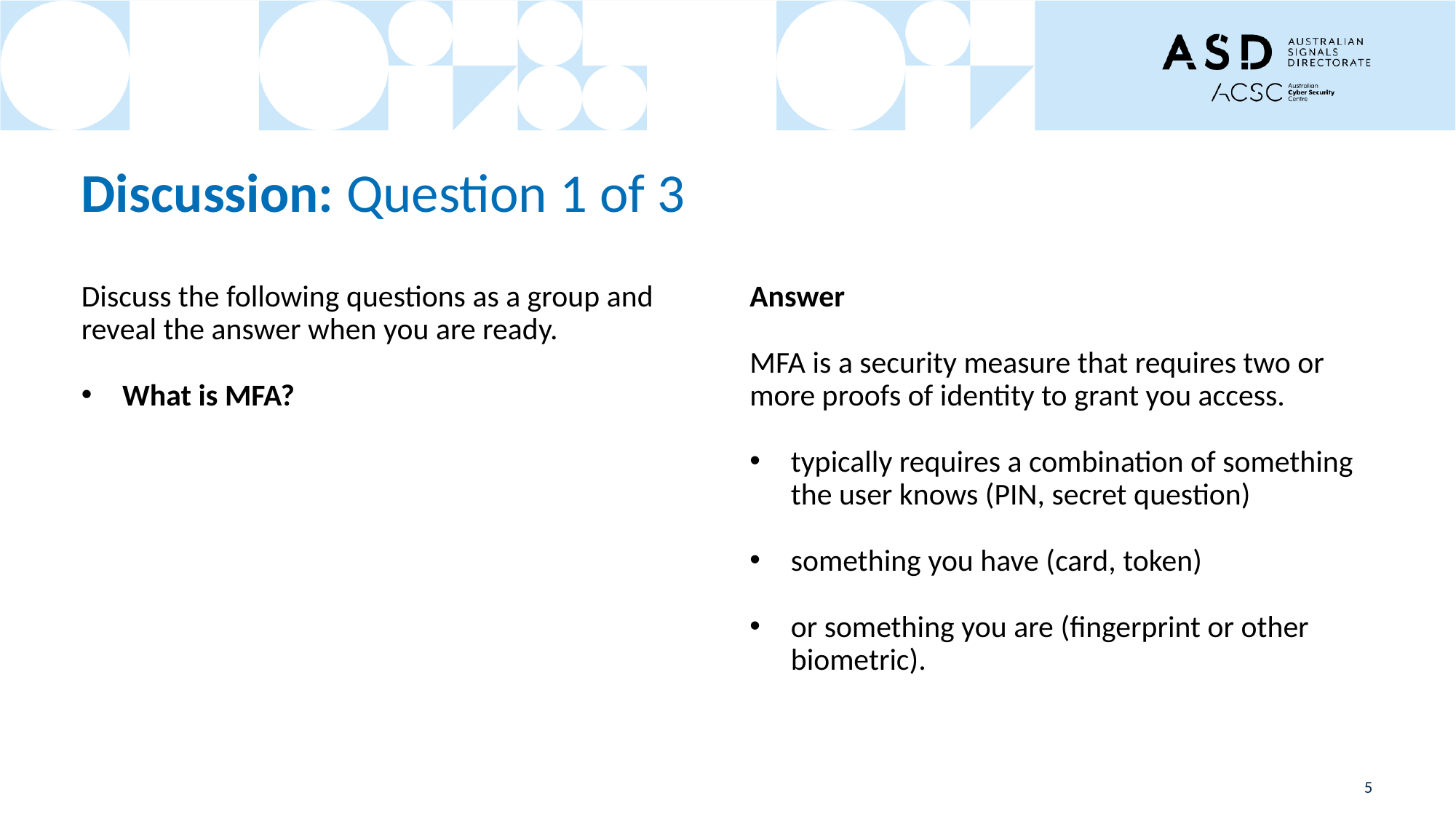

# Discussion: Question 1 of 3
Discuss the following questions as a group and reveal the answer when you are ready.
What is MFA?
Answer
MFA is a security measure that requires two or more proofs of identity to grant you access.
typically requires a combination of something the user knows (PIN, secret question)
something you have (card, token)
or something you are (fingerprint or other biometric).
5